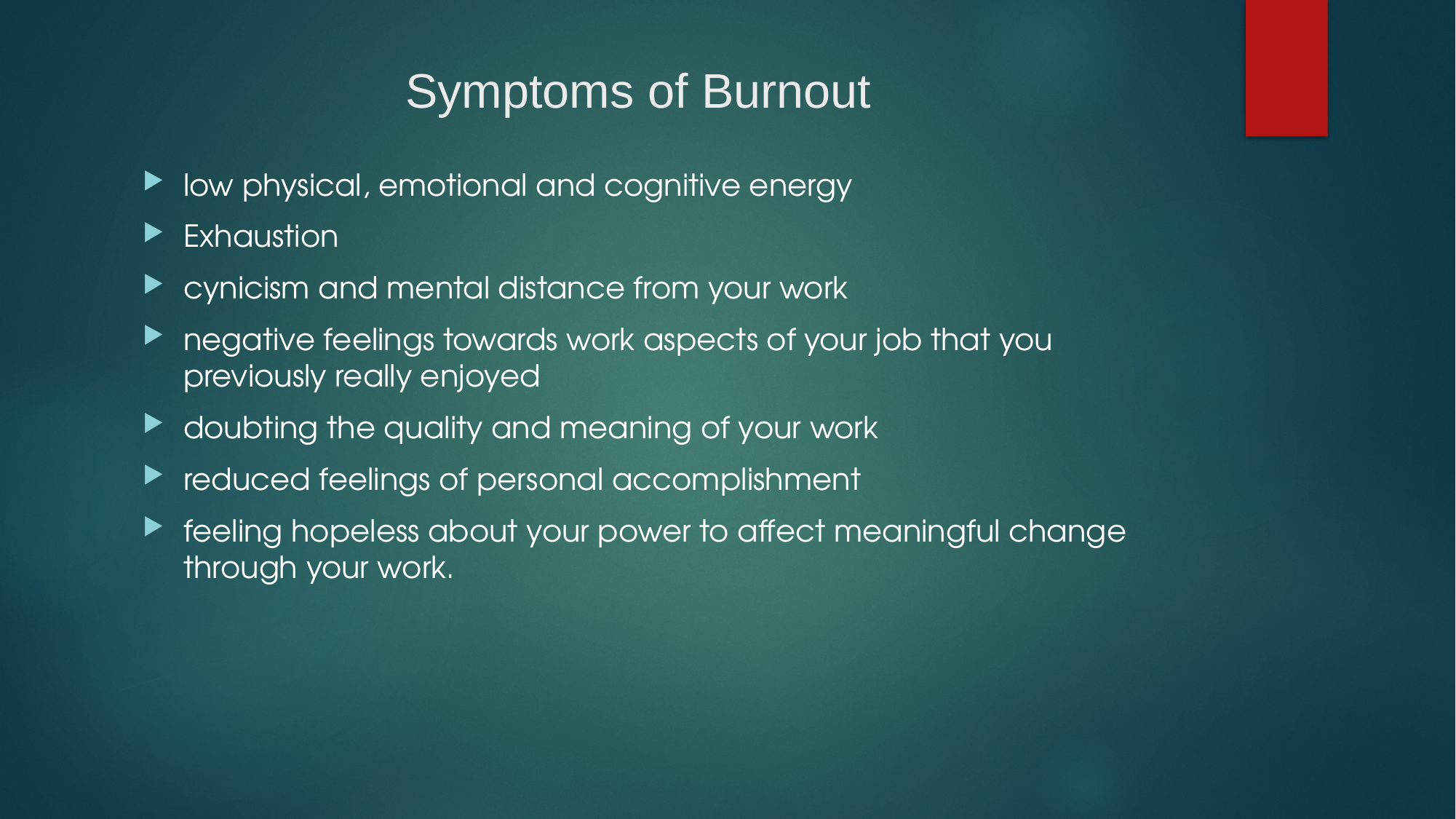

# Symptoms of Burnout
low physical, emotional and cognitive energy
Exhaustion
cynicism and mental distance from your work
negative feelings towards work aspects of your job that you previously really enjoyed
doubting the quality and meaning of your work
reduced feelings of personal accomplishment
feeling hopeless about your power to affect meaningful change through your work.